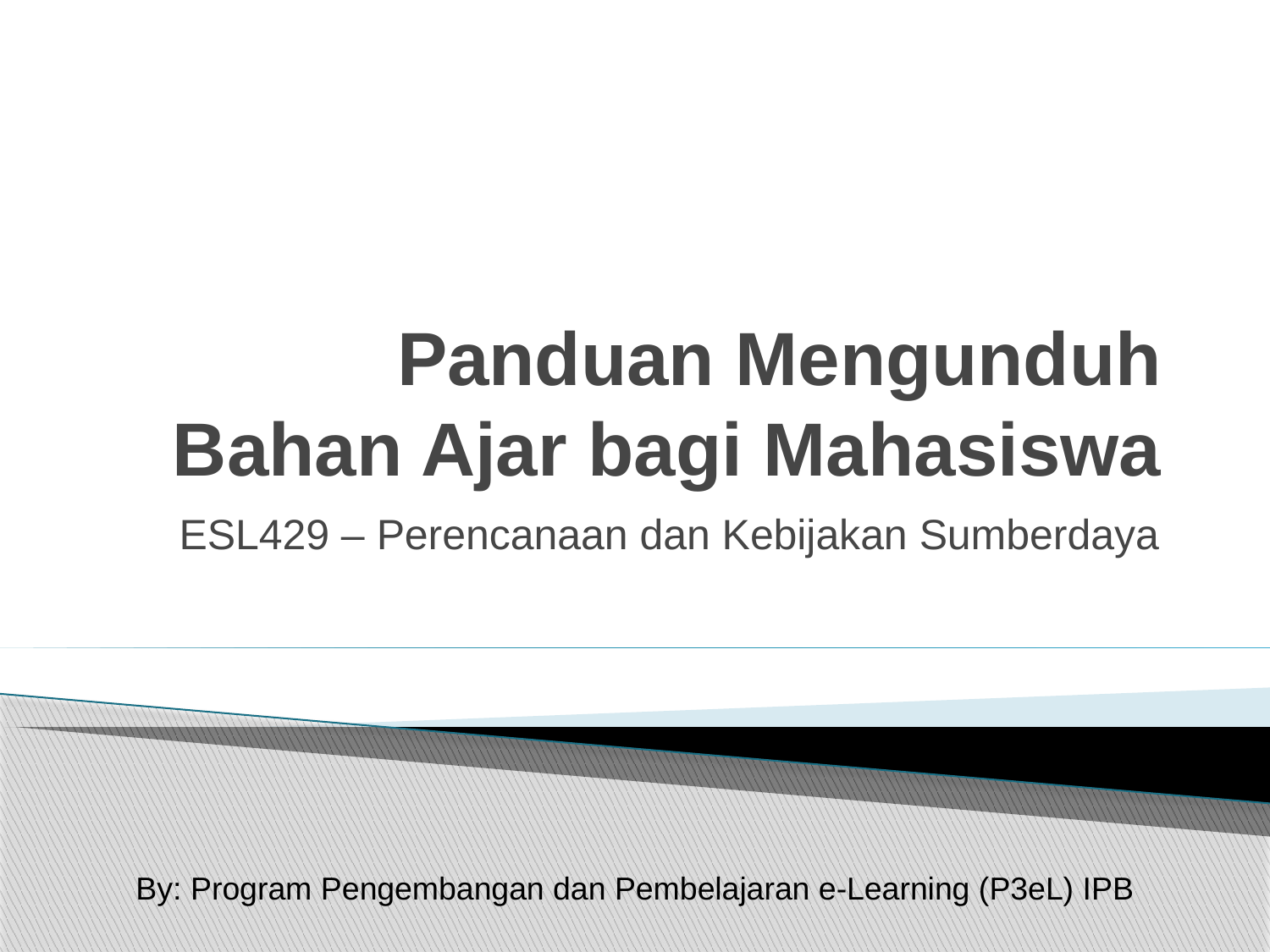

# Panduan Mengunduh Bahan Ajar bagi Mahasiswa
ESL429 – Perencanaan dan Kebijakan Sumberdaya
By: Program Pengembangan dan Pembelajaran e-Learning (P3eL) IPB